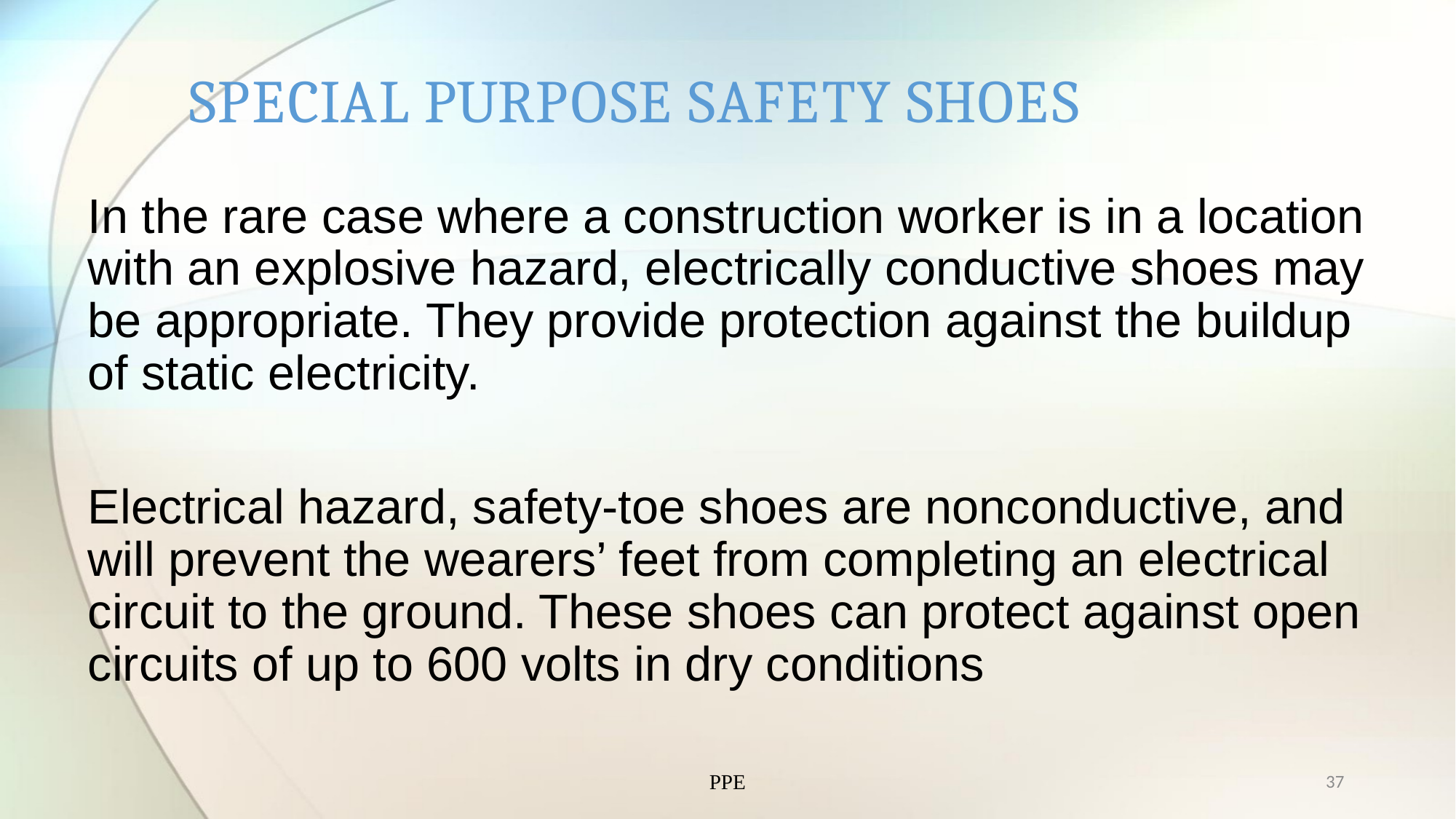

# SPECIAL PURPOSE SAFETY SHOES
In the rare case where a construction worker is in a location with an explosive hazard, electrically conductive shoes may be appropriate. They provide protection against the buildup of static electricity.

Electrical hazard, safety-toe shoes are nonconductive, and will prevent the wearers’ feet from completing an electrical circuit to the ground. These shoes can protect against open circuits of up to 600 volts in dry conditions
PPE
37